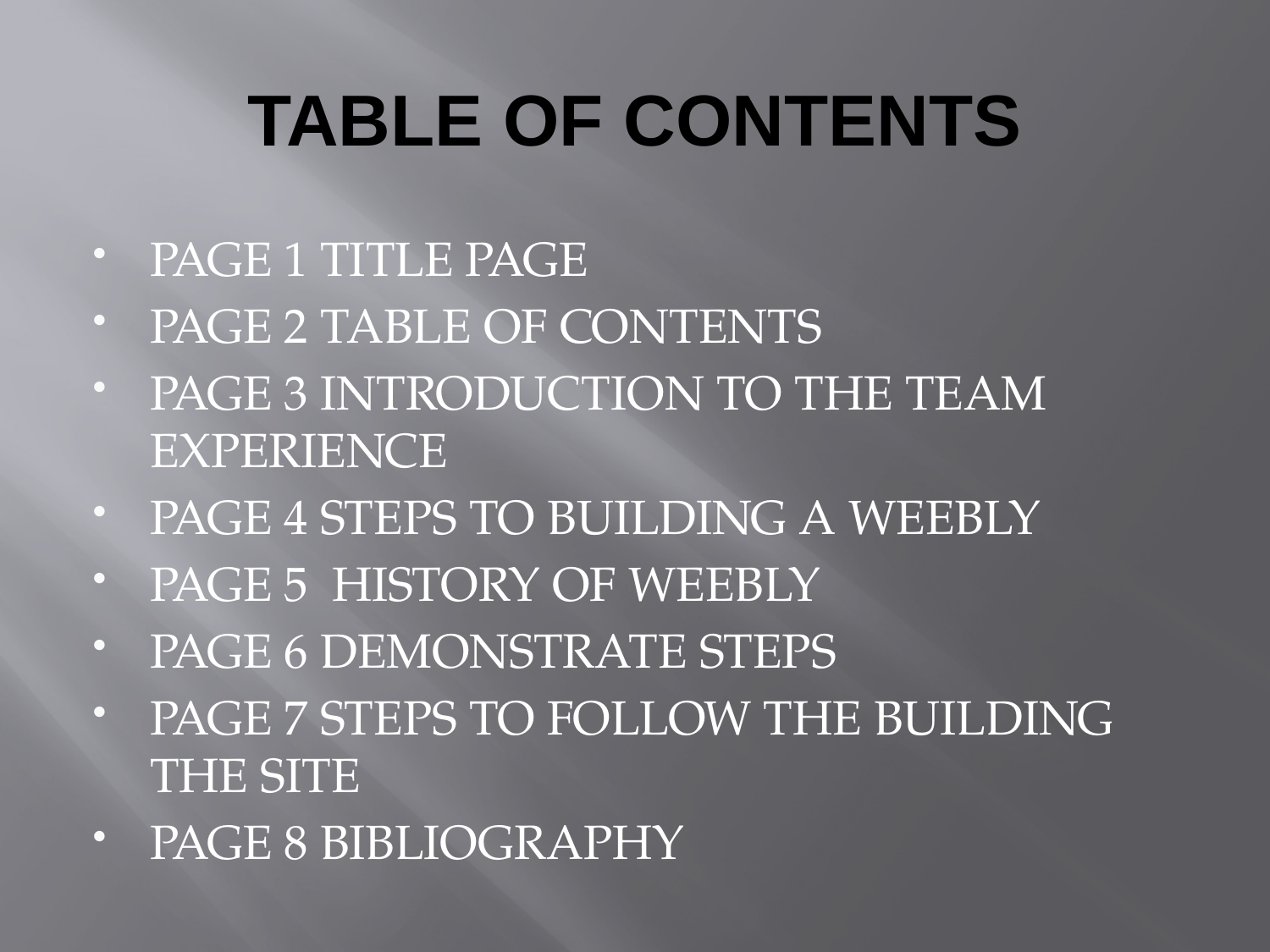

# TABLE OF CONTENTS
PAGE 1 TITLE PAGE
PAGE 2 TABLE OF CONTENTS
PAGE 3 INTRODUCTION TO THE TEAM EXPERIENCE
PAGE 4 STEPS TO BUILDING A WEEBLY
PAGE 5  HISTORY OF WEEBLY
PAGE 6 DEMONSTRATE STEPS
PAGE 7 STEPS TO FOLLOW THE BUILDING THE SITE
PAGE 8 BIBLIOGRAPHY